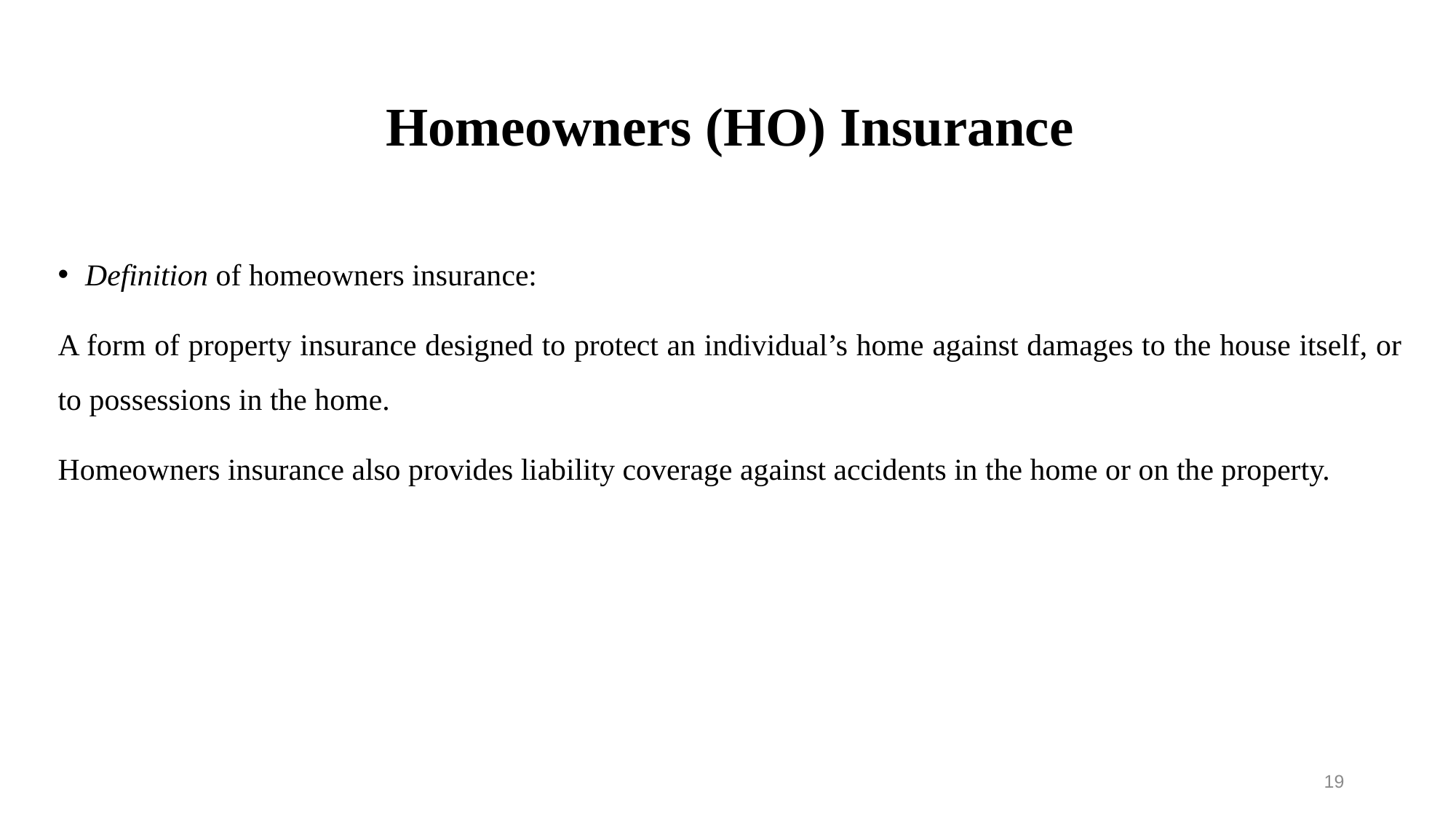

# Homeowners (HO) Insurance
Definition of homeowners insurance:
A form of property insurance designed to protect an individual’s home against damages to the house itself, or to possessions in the home.
Homeowners insurance also provides liability coverage against accidents in the home or on the property.
19